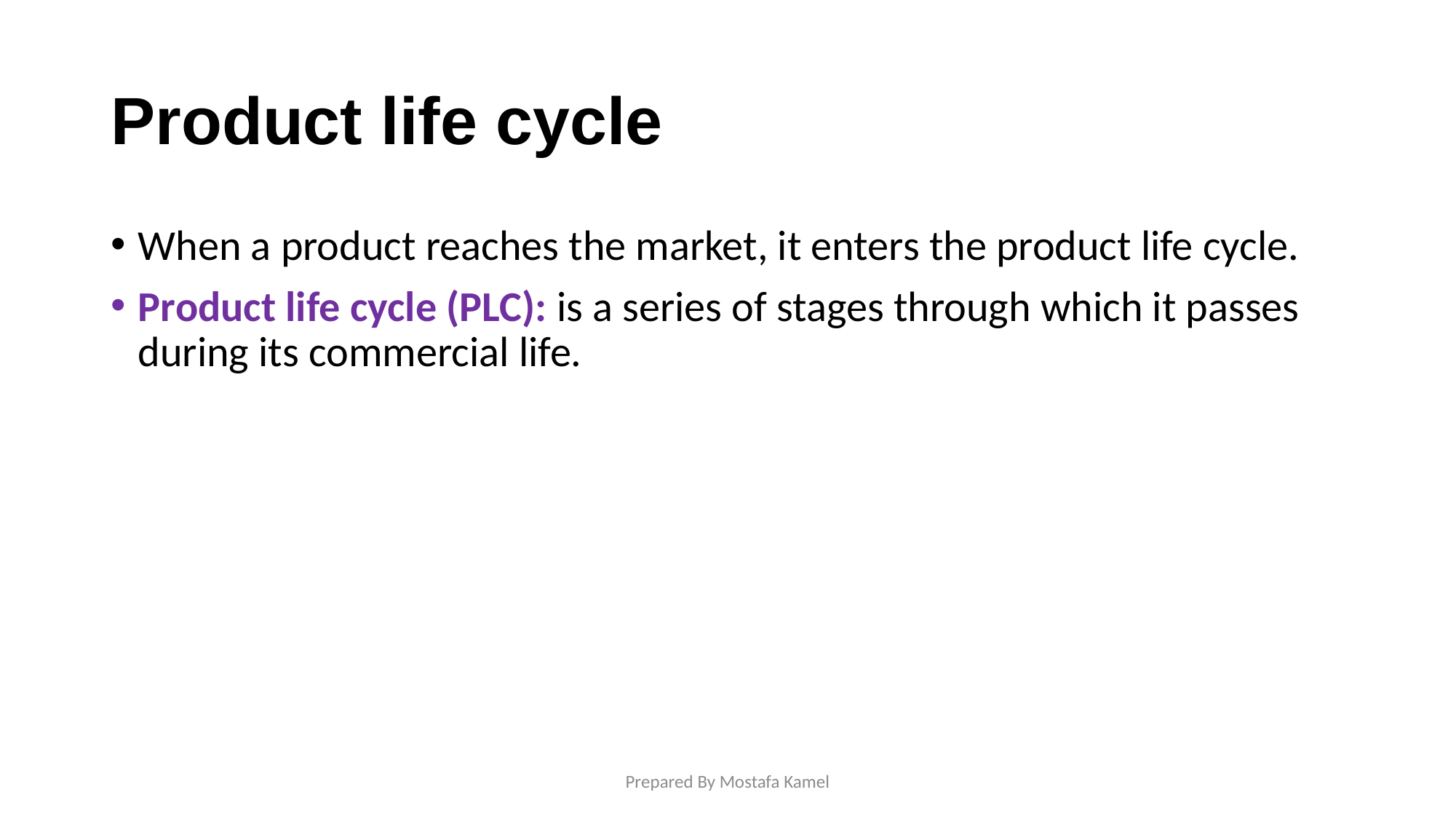

# Product life cycle
When a product reaches the market, it enters the product life cycle.
Product life cycle (PLC): is a series of stages through which it passes during its commercial life.

Prepared By Mostafa Kamel